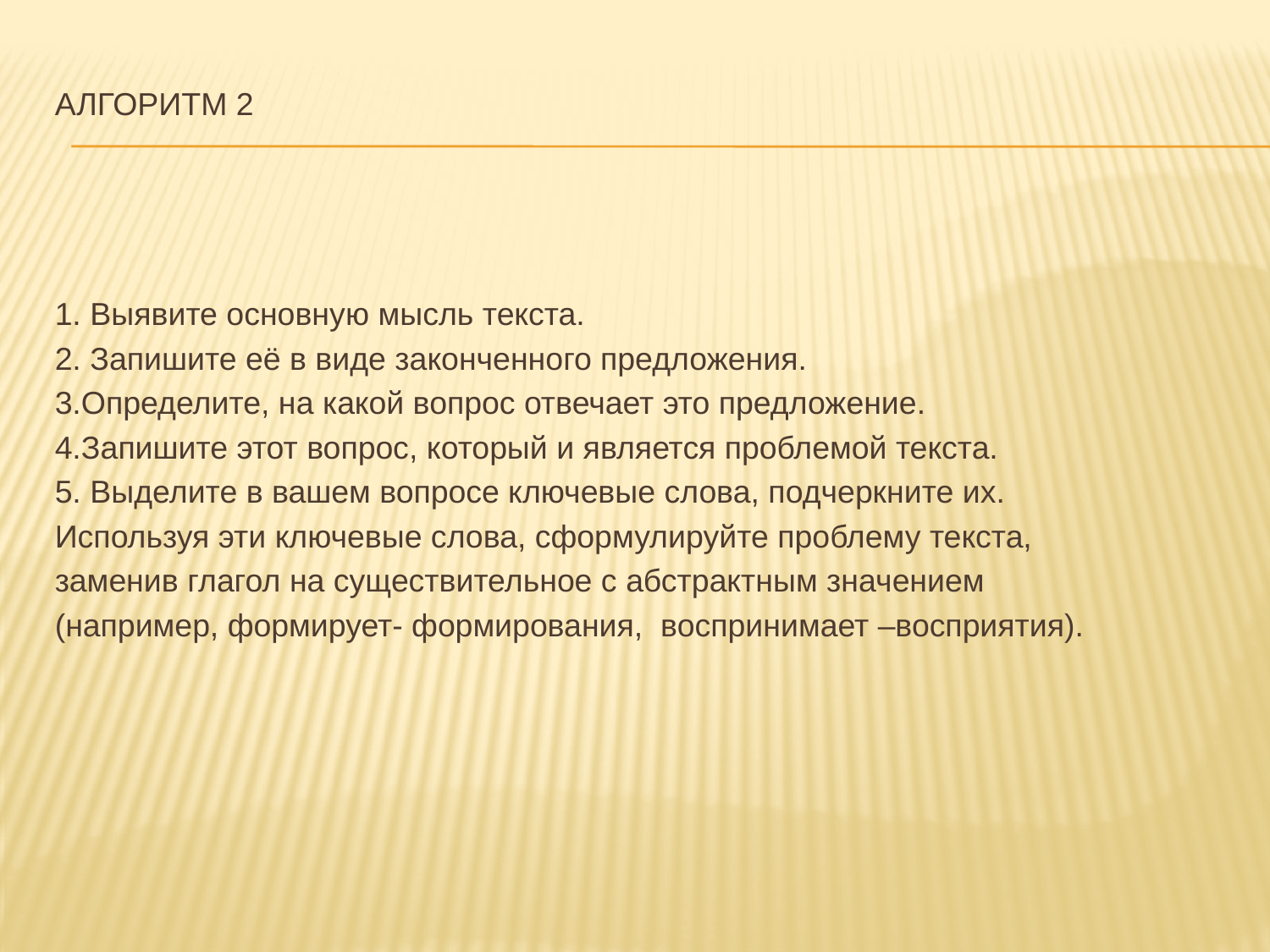

# Алгоритм 2
1. Выявите основную мысль текста.
2. Запишите её в виде законченного предложения.
3.Определите, на какой вопрос отвечает это предложение.
4.Запишите этот вопрос, который и является проблемой текста.
5. Выделите в вашем вопросе ключевые слова, подчеркните их.
Используя эти ключевые слова, сформулируйте проблему текста,
заменив глагол на существительное с абстрактным значением
(например, формирует- формирования,  воспринимает –восприятия).